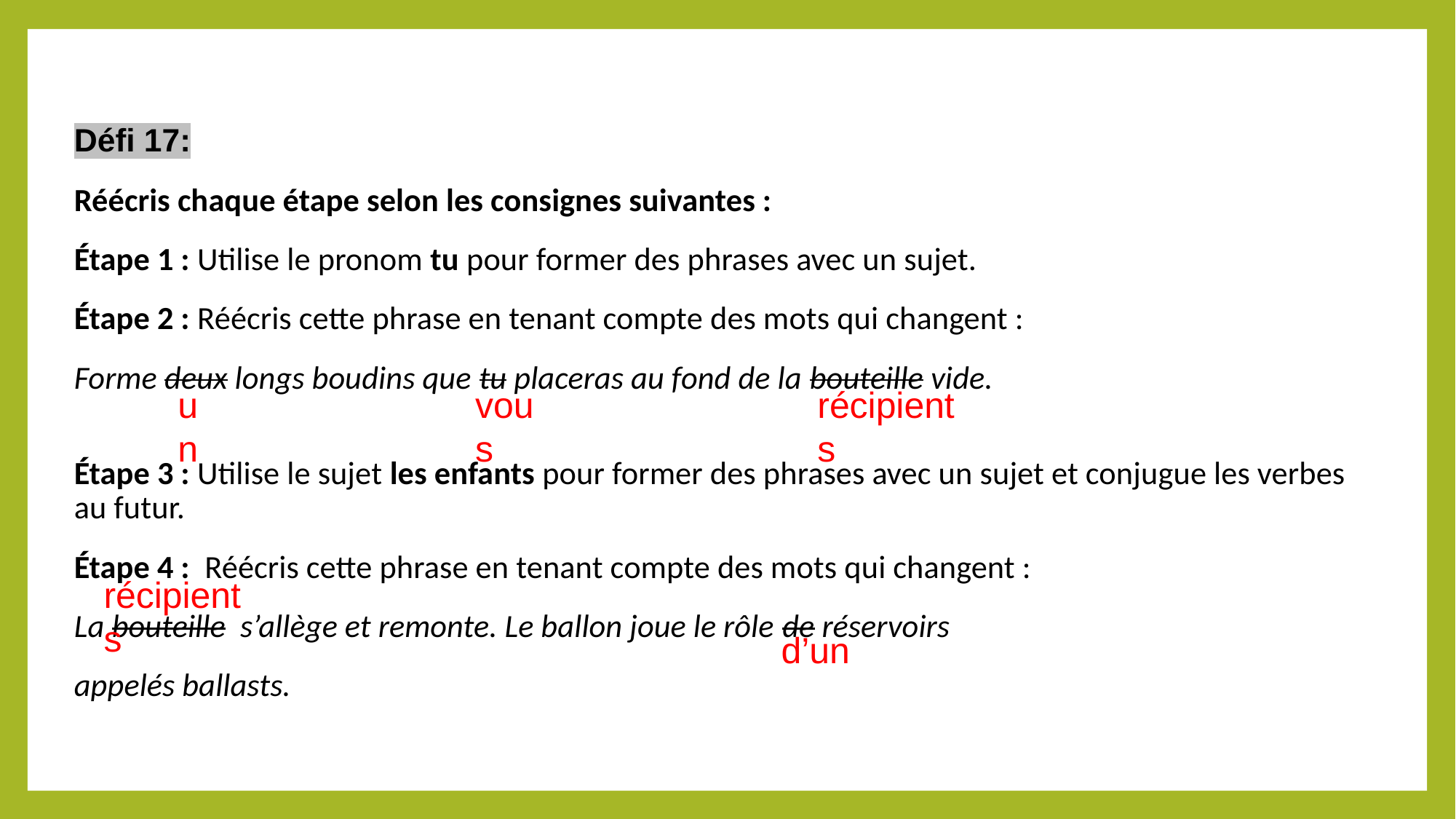

Défi 17:
Réécris chaque étape selon les consignes suivantes :
Étape 1 : Utilise le pronom tu pour former des phrases avec un sujet.
Étape 2 : Réécris cette phrase en tenant compte des mots qui changent :
Forme deux longs boudins que tu placeras au fond de la bouteille vide.

Étape 3 : Utilise le sujet les enfants pour former des phrases avec un sujet et conjugue les verbes au futur.
Étape 4 :  Réécris cette phrase en tenant compte des mots qui changent :
La bouteille  s’allège et remonte. Le ballon joue le rôle de réservoirs
appelés ballasts.

un
vous
récipients
récipients
d’un